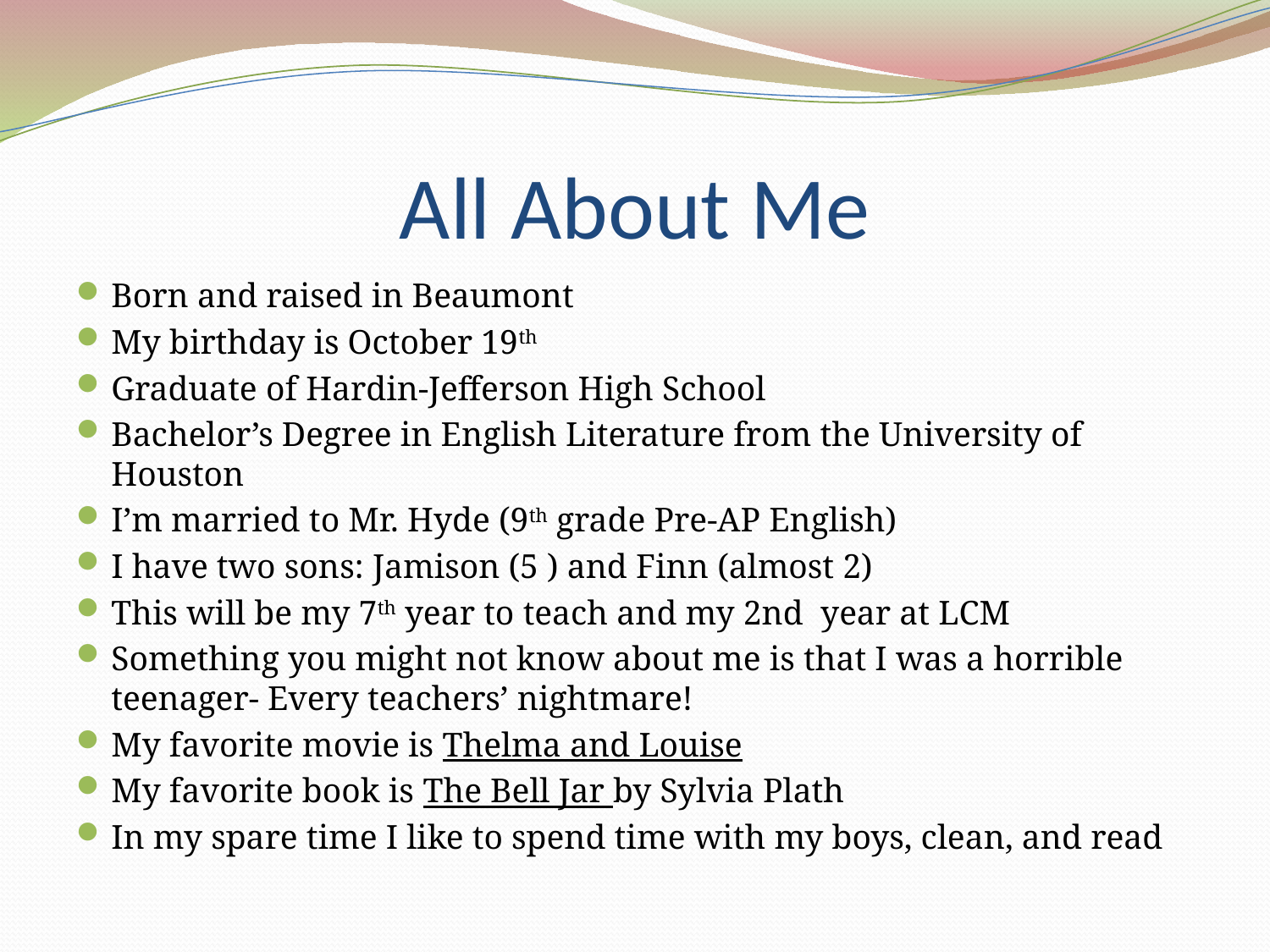

# All About Me
Born and raised in Beaumont
My birthday is October 19th
Graduate of Hardin-Jefferson High School
Bachelor’s Degree in English Literature from the University of Houston
I’m married to Mr. Hyde (9th grade Pre-AP English)
I have two sons: Jamison (5 ) and Finn (almost 2)
This will be my 7th year to teach and my 2nd  year at LCM
Something you might not know about me is that I was a horrible teenager- Every teachers’ nightmare!
My favorite movie is Thelma and Louise
My favorite book is The Bell Jar by Sylvia Plath
In my spare time I like to spend time with my boys, clean, and read